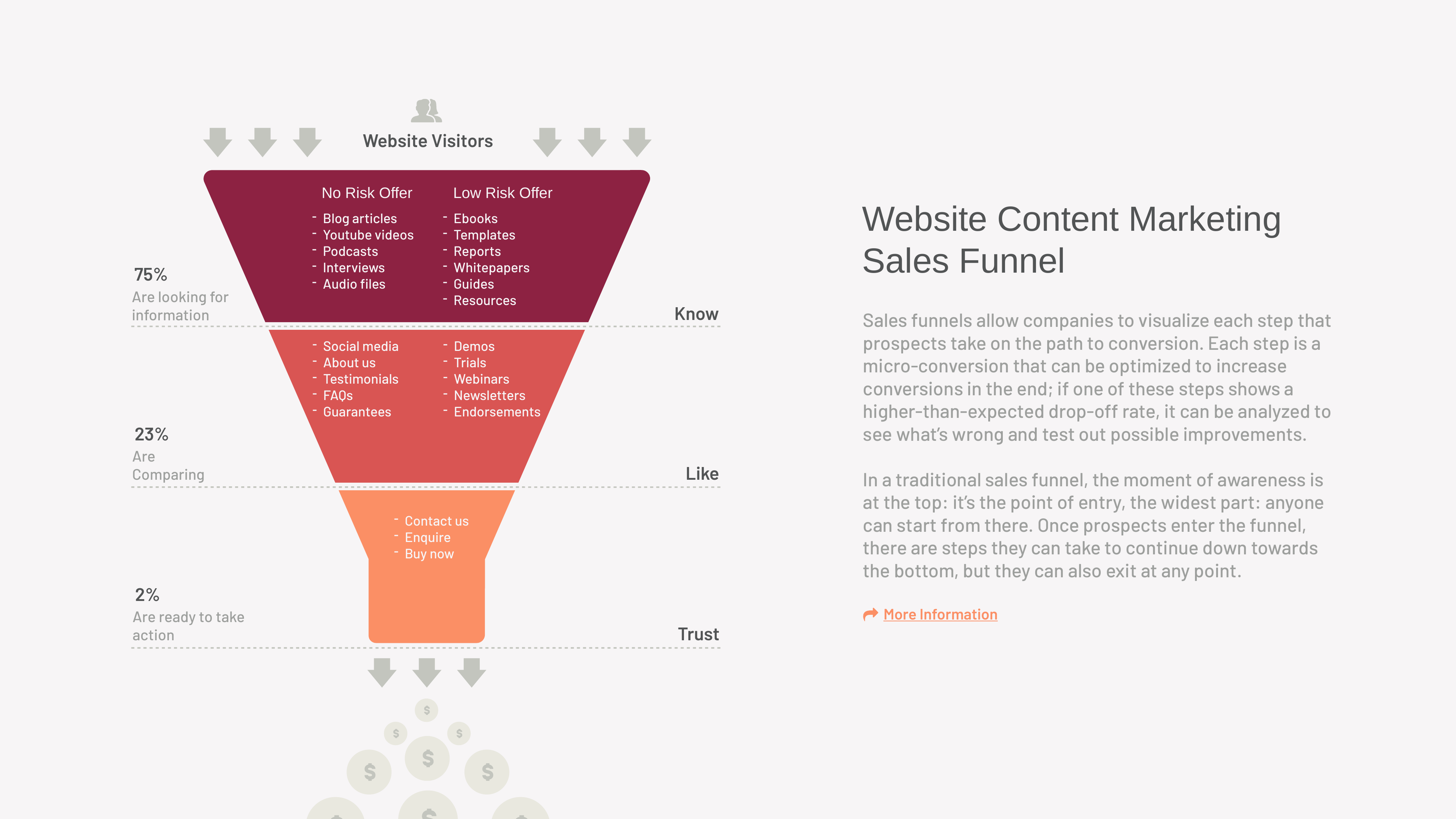

Website Visitors

No Risk Offer
Low Risk Offer
Website Content Marketing Sales Funnel
Sales funnels allow companies to visualize each step that prospects take on the path to conversion. Each step is a micro-conversion that can be optimized to increase conversions in the end; if one of these steps shows a higher-than-expected drop-off rate, it can be analyzed to see what’s wrong and test out possible improvements.

In a traditional sales funnel, the moment of awareness is at the top: it’s the point of entry, the widest part: anyone can start from there. Once prospects enter the funnel, there are steps they can take to continue down towards the bottom, but they can also exit at any point.
More Information

Blog articles
Youtube videos
Podcasts
Interviews
Audio files
Ebooks
Templates
Reports
Whitepapers
Guides
Resources
75%
Are looking for information
Know

Social media
About us
Testimonials
FAQs
Guarantees
Demos
Trials
Webinars
Newsletters
Endorsements
23%
Are
Comparing
Like

Contact us
Enquire
Buy now
2%
Are ready to take action
Trust